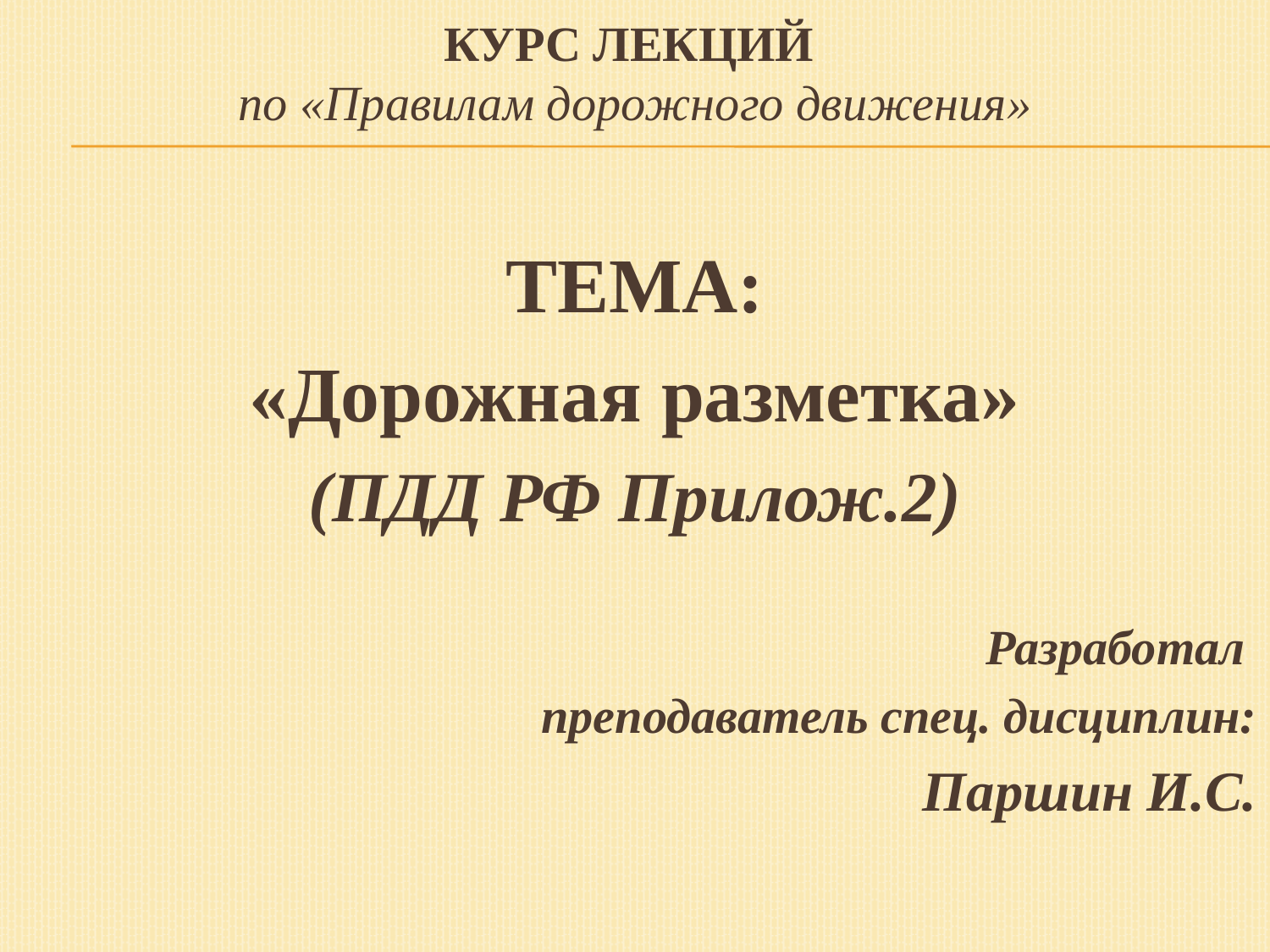

# Курс лекций по «Правилам дорожного движения»

ТЕМА:
«Дорожная разметка»
(ПДД РФ Прилож.2)

Разработал
преподаватель спец. дисциплин:
Паршин И.С.